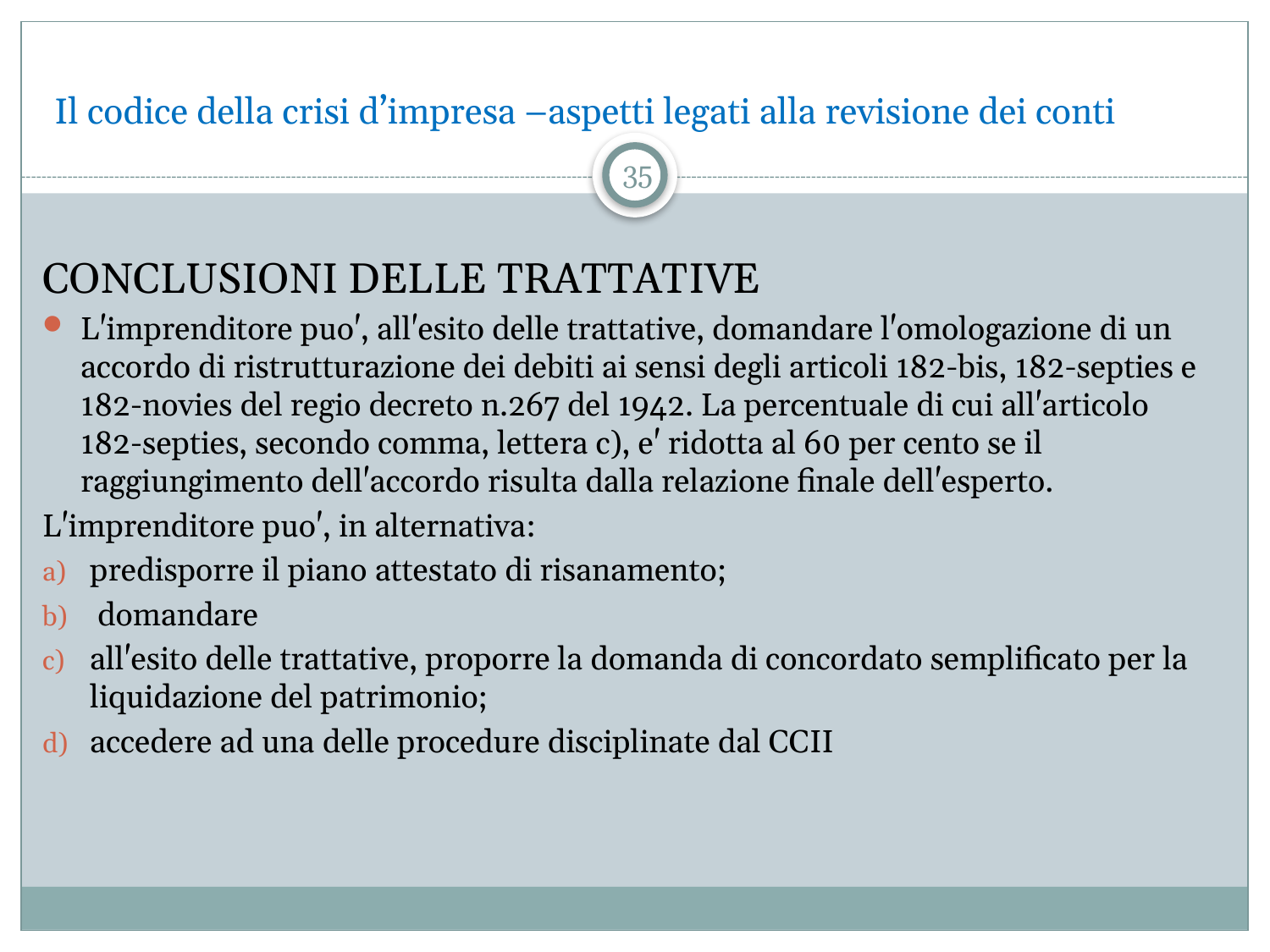

# Il codice della crisi d’impresa –aspetti legati alla revisione dei conti
35

CONCLUSIONI DELLE TRATTATIVE
L'imprenditore puo', all'esito delle trattative, domandare l'omologazione di un accordo di ristrutturazione dei debiti ai sensi degli articoli 182-bis, 182-septies e 182-novies del regio decreto n.267 del 1942. La percentuale di cui all'articolo 182-septies, secondo comma, lettera c), e' ridotta al 60 per cento se il raggiungimento dell'accordo risulta dalla relazione finale dell'esperto.
L'imprenditore puo', in alternativa:
predisporre il piano attestato di risanamento;
 domandare
all'esito delle trattative, proporre la domanda di concordato semplificato per la liquidazione del patrimonio;
accedere ad una delle procedure disciplinate dal CCII